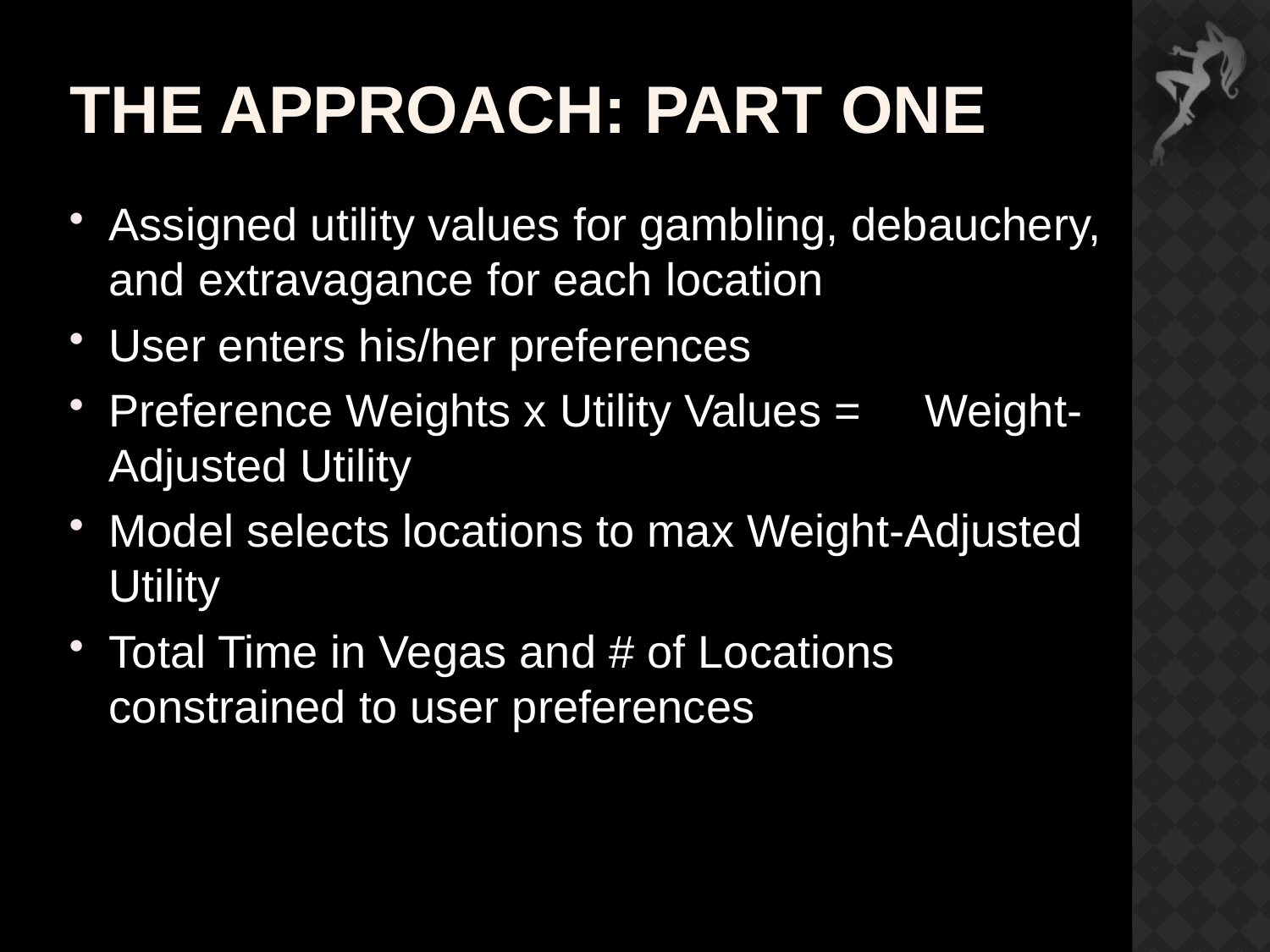

The Approach: Part one
Assigned utility values for gambling, debauchery, and extravagance for each location
User enters his/her preferences
Preference Weights x Utility Values =     Weight-Adjusted Utility
Model selects locations to max Weight-Adjusted Utility
Total Time in Vegas and # of Locations constrained to user preferences